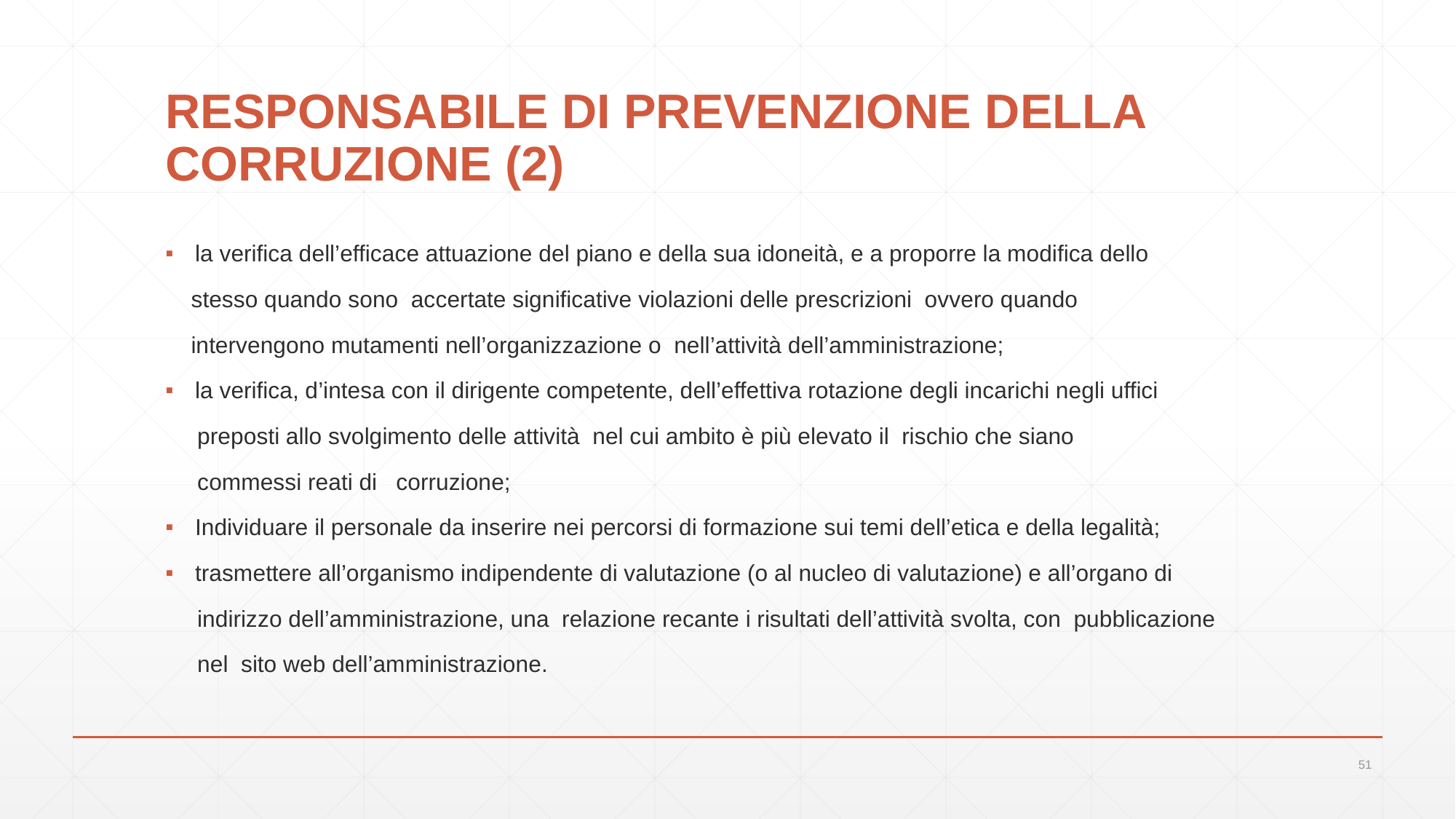

# RESPONSABILE DI PREVENZIONE DELLA CORRUZIONE (2)
la verifica dell’efficace attuazione del piano e della sua idoneità, e a proporre la modifica dello
    stesso quando sono  accertate significative violazioni delle prescrizioni  ovvero quando
    intervengono mutamenti nell’organizzazione o  nell’attività dell’amministrazione;
la verifica, d’intesa con il dirigente competente, dell’effettiva rotazione degli incarichi negli uffici
     preposti allo svolgimento delle attività  nel cui ambito è più elevato il  rischio che siano
     commessi reati di   corruzione;
Individuare il personale da inserire nei percorsi di formazione sui temi dell’etica e della legalità;
trasmettere all’organismo indipendente di valutazione (o al nucleo di valutazione) e all’organo di
     indirizzo dell’amministrazione, una  relazione recante i risultati dell’attività svolta, con  pubblicazione
     nel  sito web dell’amministrazione.

51